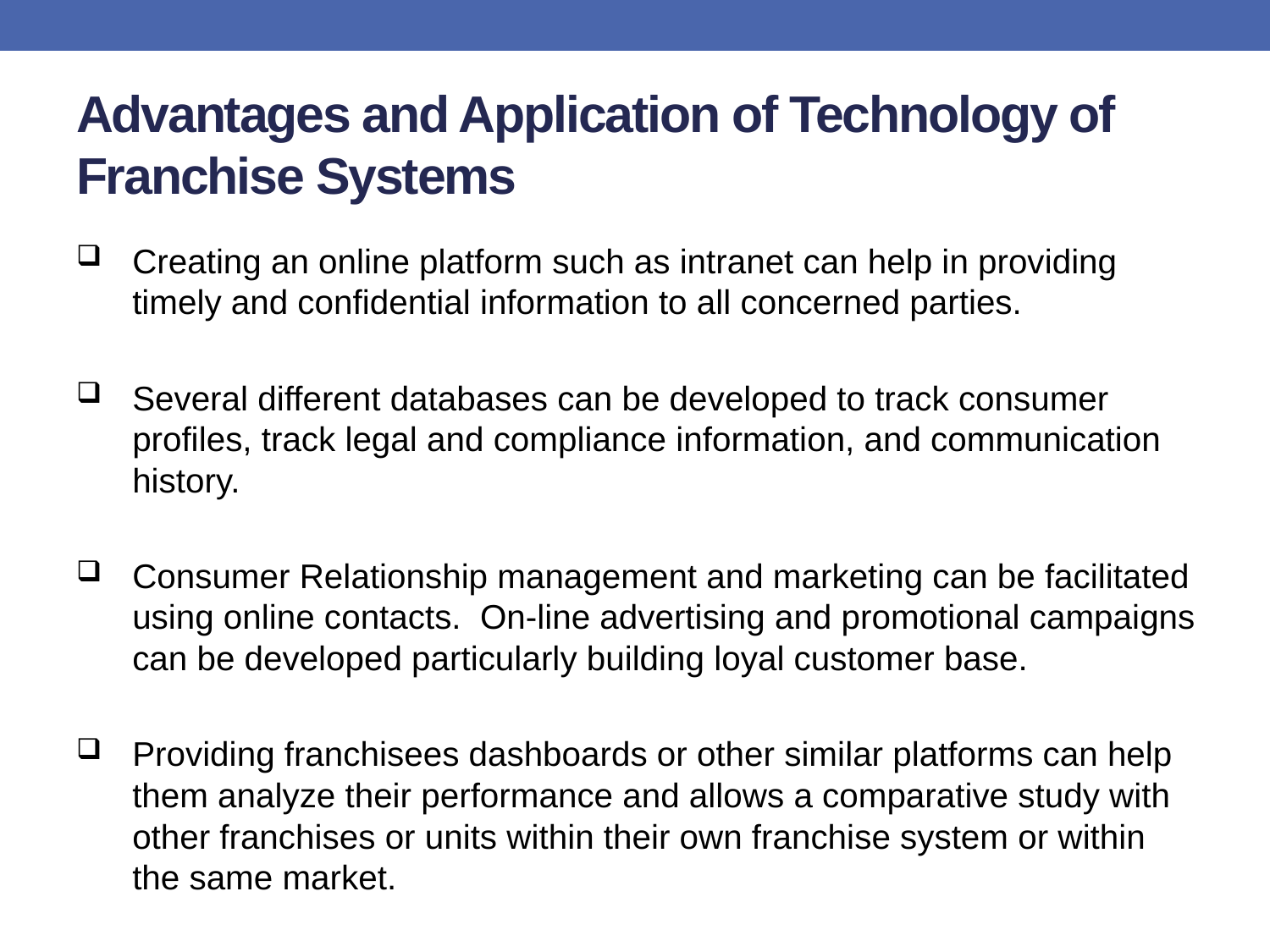

# Advantages and Application of Technology of Franchise Systems
Creating an online platform such as intranet can help in providing timely and confidential information to all concerned parties.

Several different databases can be developed to track consumer profiles, track legal and compliance information, and communication history.

Consumer Relationship management and marketing can be facilitated using online contacts.  On-line advertising and promotional campaigns can be developed particularly building loyal customer base.

Providing franchisees dashboards or other similar platforms can help them analyze their performance and allows a comparative study with other franchises or units within their own franchise system or within the same market.